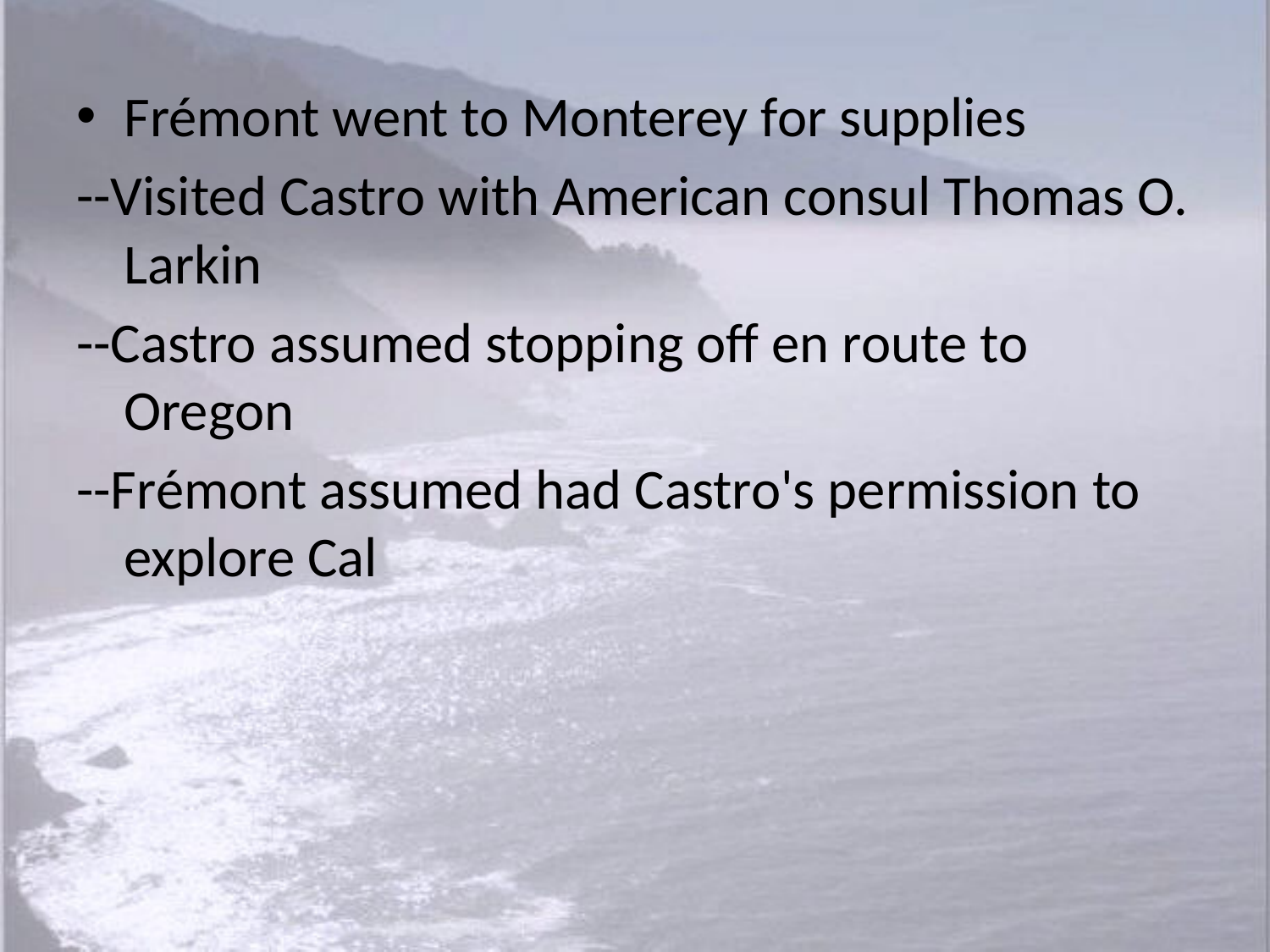

Frémont went to Monterey for supplies
--Visited Castro with American consul Thomas O. Larkin
--Castro assumed stopping off en route to Oregon
--Frémont assumed had Castro's permission to explore Cal